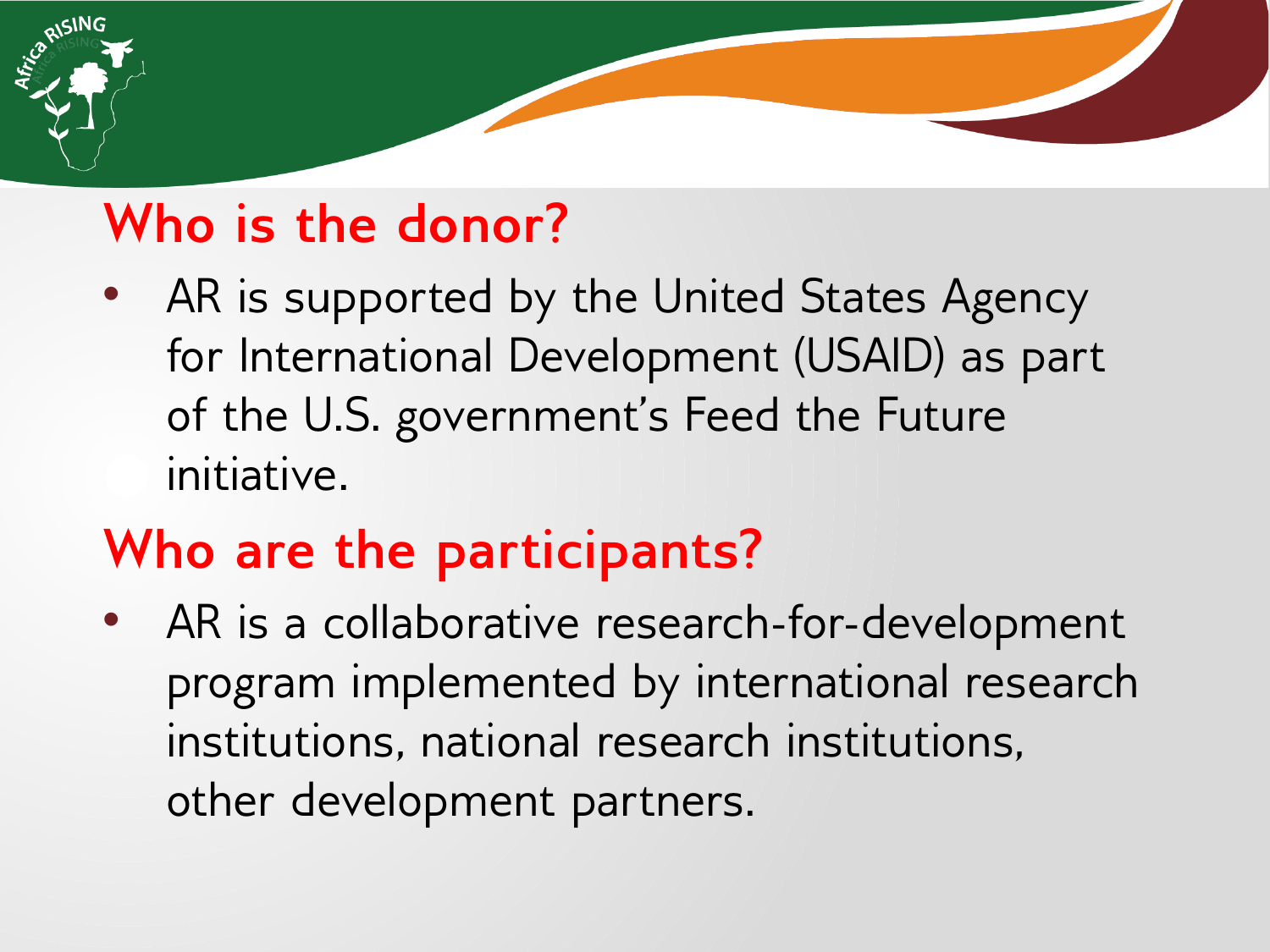

Who is the donor?
AR is supported by the United States Agency for International Development (USAID) as part of the U.S. government’s Feed the Future initiative.
Who are the participants?
AR is a collaborative research-for-development program implemented by international research institutions, national research institutions, other development partners.